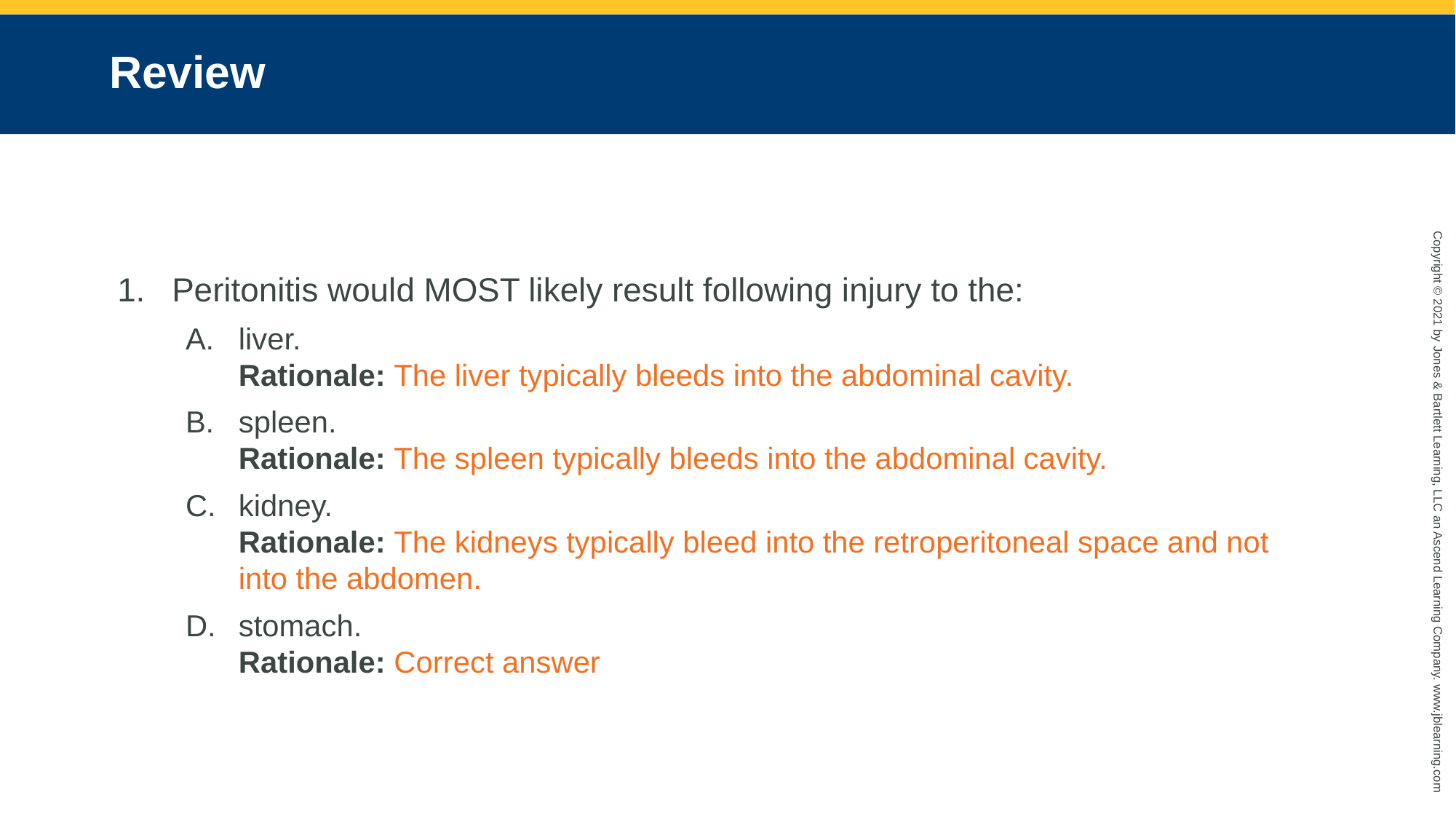

# Review
Peritonitis would MOST likely result following injury to the:
liver.
Rationale: The liver typically bleeds into the abdominal cavity.
spleen.
Rationale: The spleen typically bleeds into the abdominal cavity.
kidney.
Rationale: The kidneys typically bleed into the retroperitoneal space and not into the abdomen.
stomach.
Rationale: Correct answer